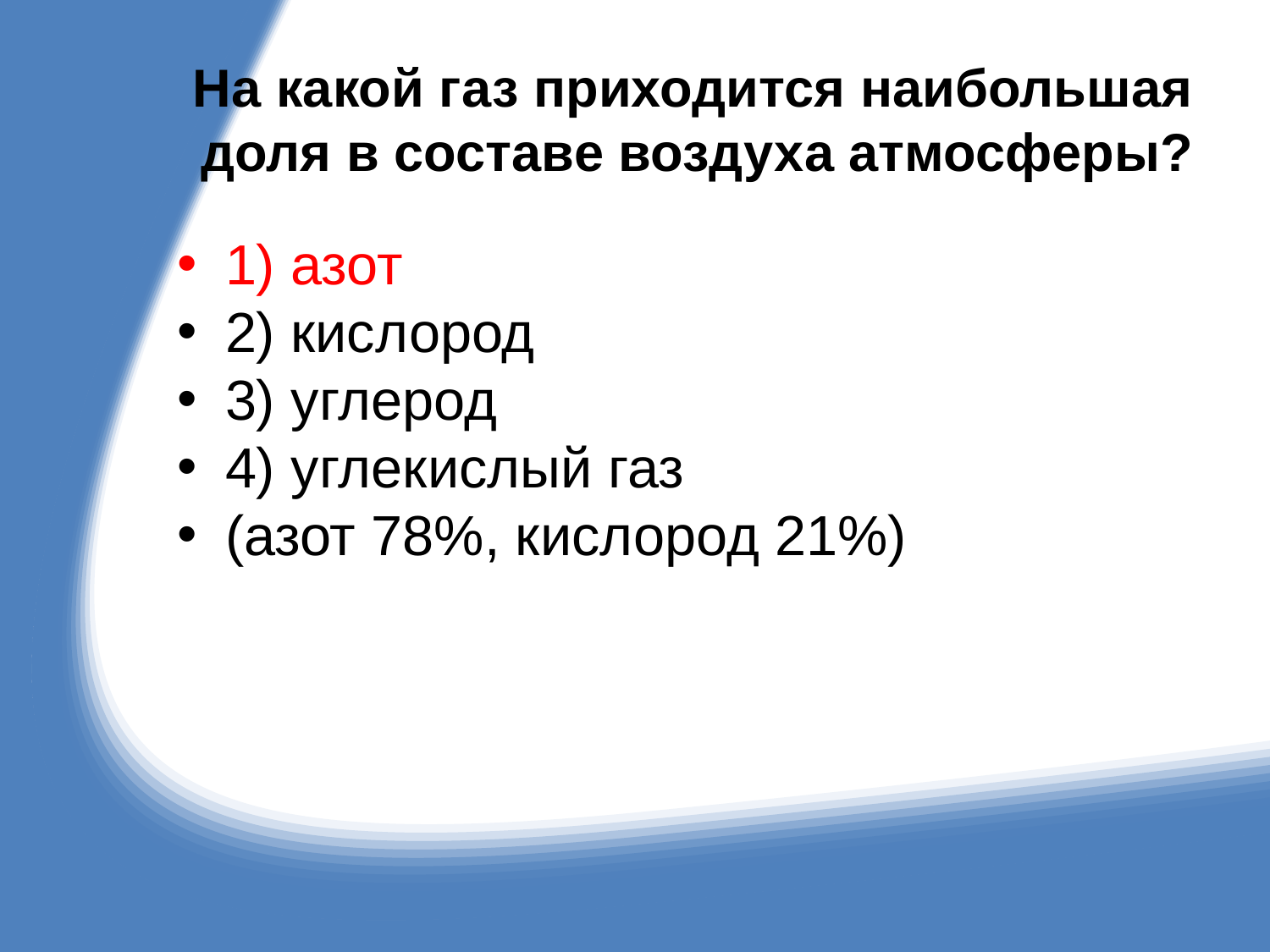

# На какой газ приходится наибольшая доля в составе воздуха атмосферы?
1) азот
2) кислород
3) углерод
4) углекислый газ
(азот 78%, кислород 21%)